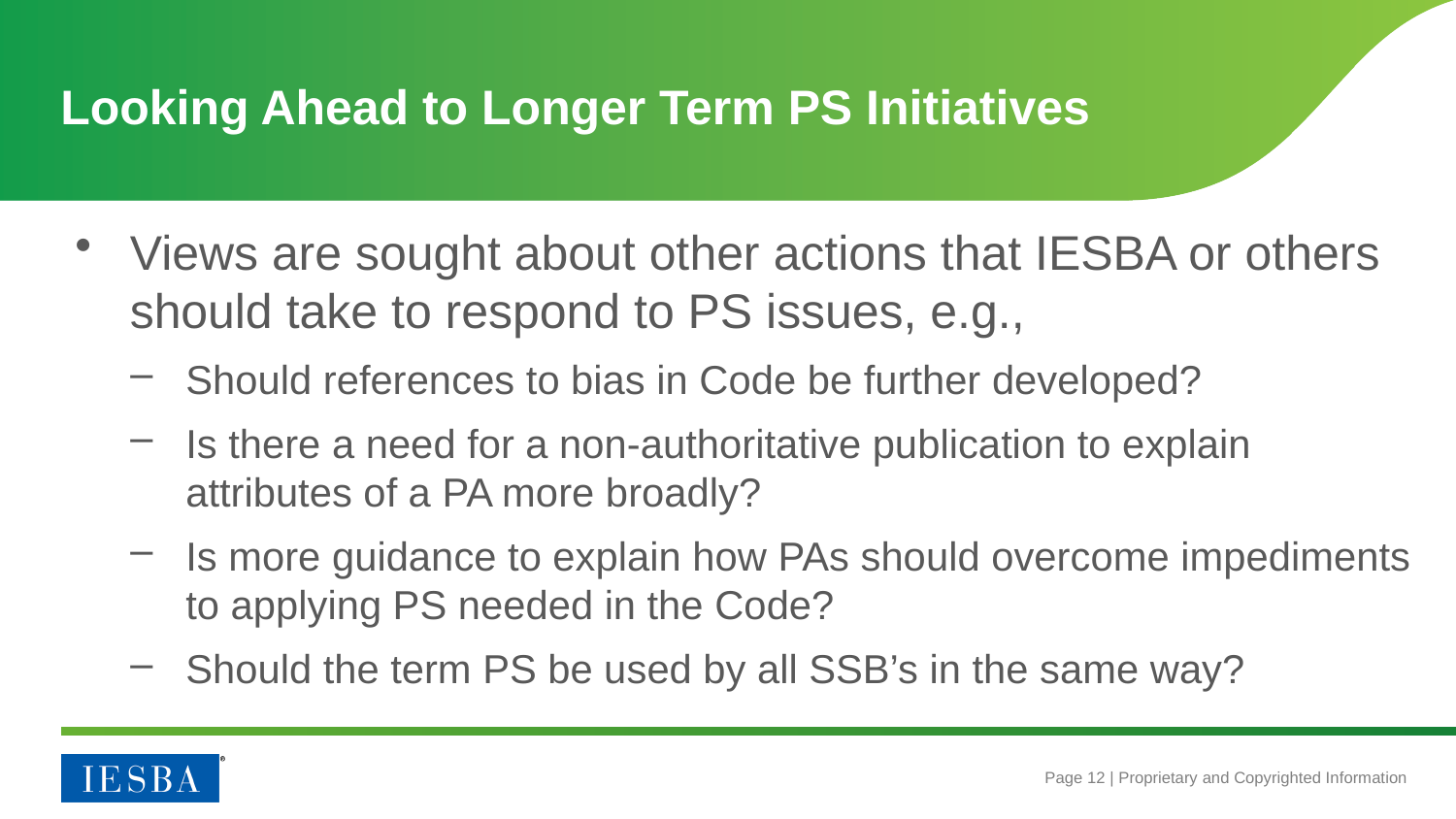

# Looking Ahead to Longer Term PS Initiatives
Views are sought about other actions that IESBA or others should take to respond to PS issues, e.g.,
Should references to bias in Code be further developed?
Is there a need for a non-authoritative publication to explain attributes of a PA more broadly?
Is more guidance to explain how PAs should overcome impediments to applying PS needed in the Code?
Should the term PS be used by all SSB’s in the same way?